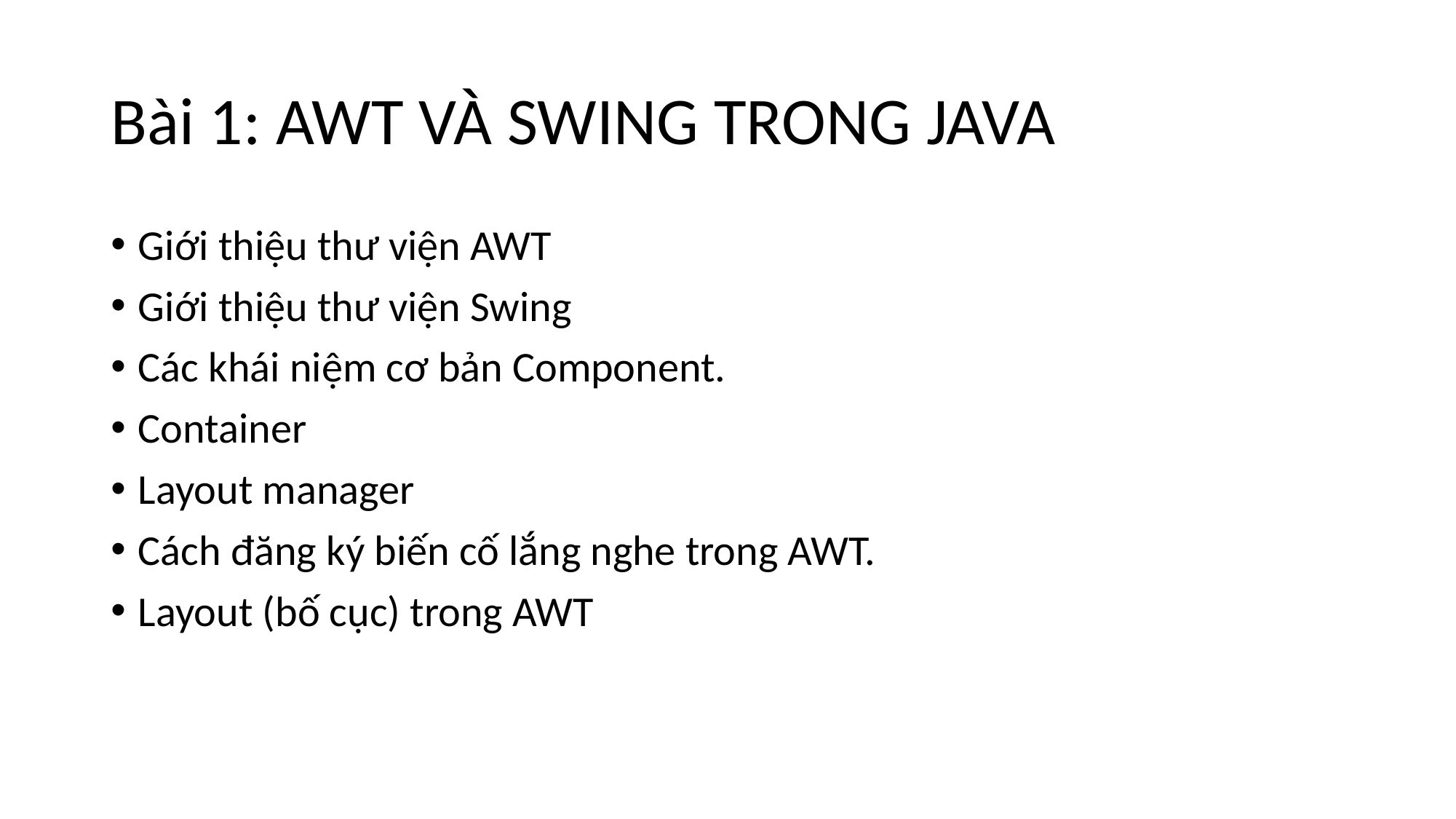

# Bài 1: AWT VÀ SWING TRONG JAVA
Giới thiệu thư viện AWT
Giới thiệu thư viện Swing
Các khái niệm cơ bản Component.
Container
Layout manager
Cách đăng ký biến cố lắng nghe trong AWT.
Layout (bố cục) trong AWT